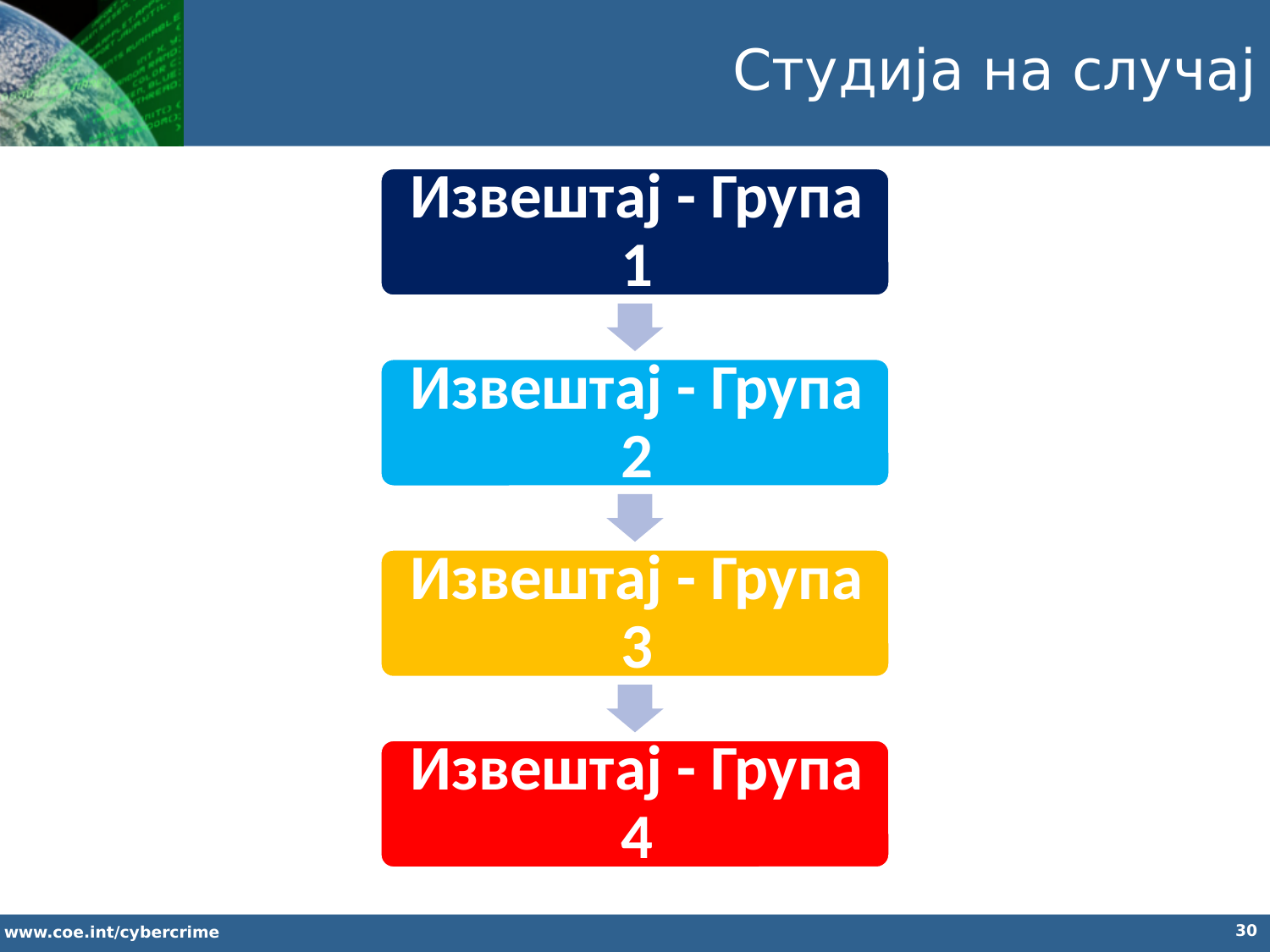

Студија на случај
Извештај - Група 1

Извештај - Група 2

Извештај - Група 3

Извештај - Група 4
#
30